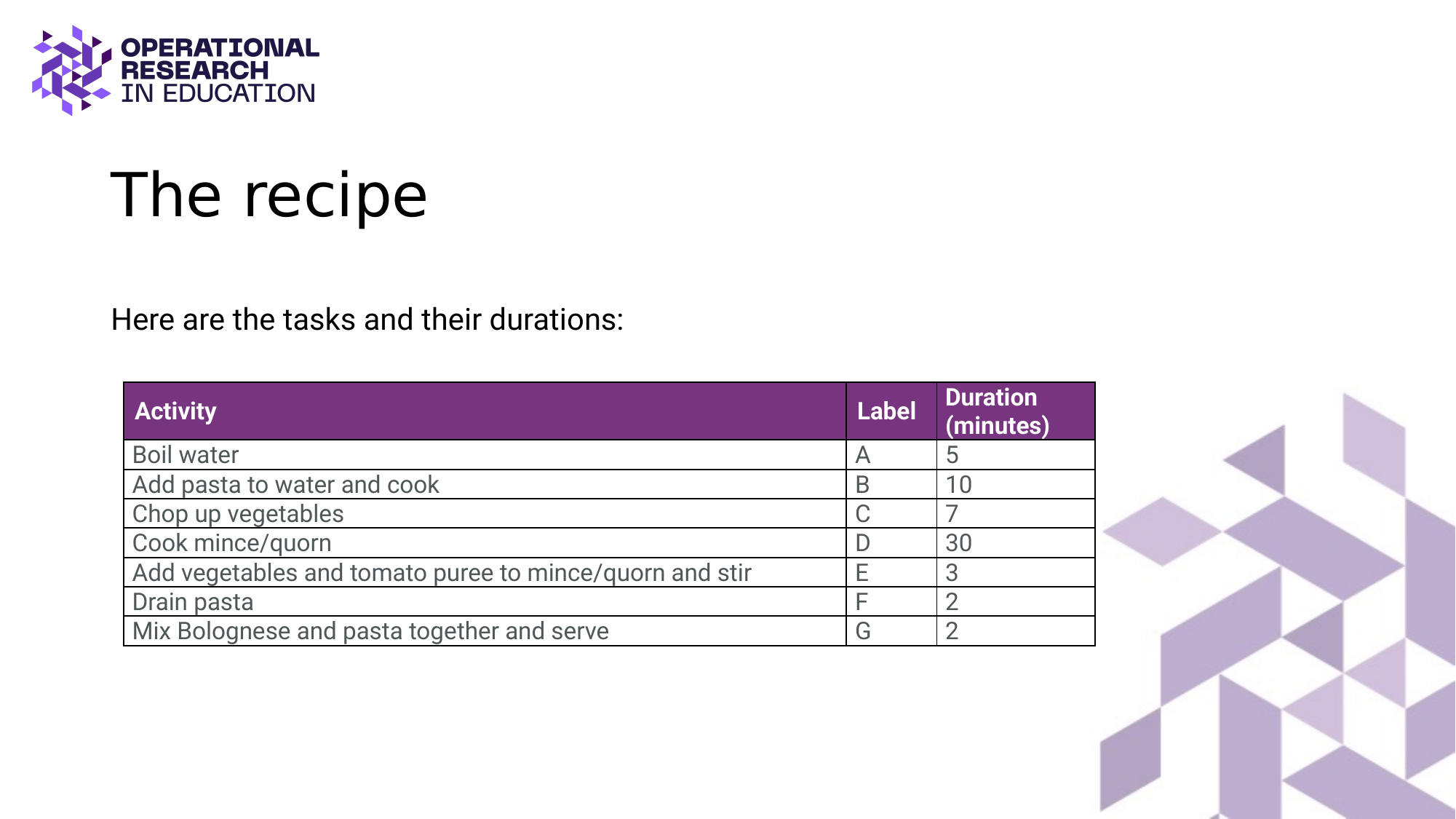

# The recipe
Here are the tasks and their durations:
| Activity | Label | Duration (minutes) |
| --- | --- | --- |
| Boil water | A | 5 |
| Add pasta to water and cook | B | 10 |
| Chop up vegetables | C | 7 |
| Cook mince/quorn | D | 30 |
| Add vegetables and tomato puree to mince/quorn and stir | E | 3 |
| Drain pasta | F | 2 |
| Mix Bolognese and pasta together and serve | G | 2 |